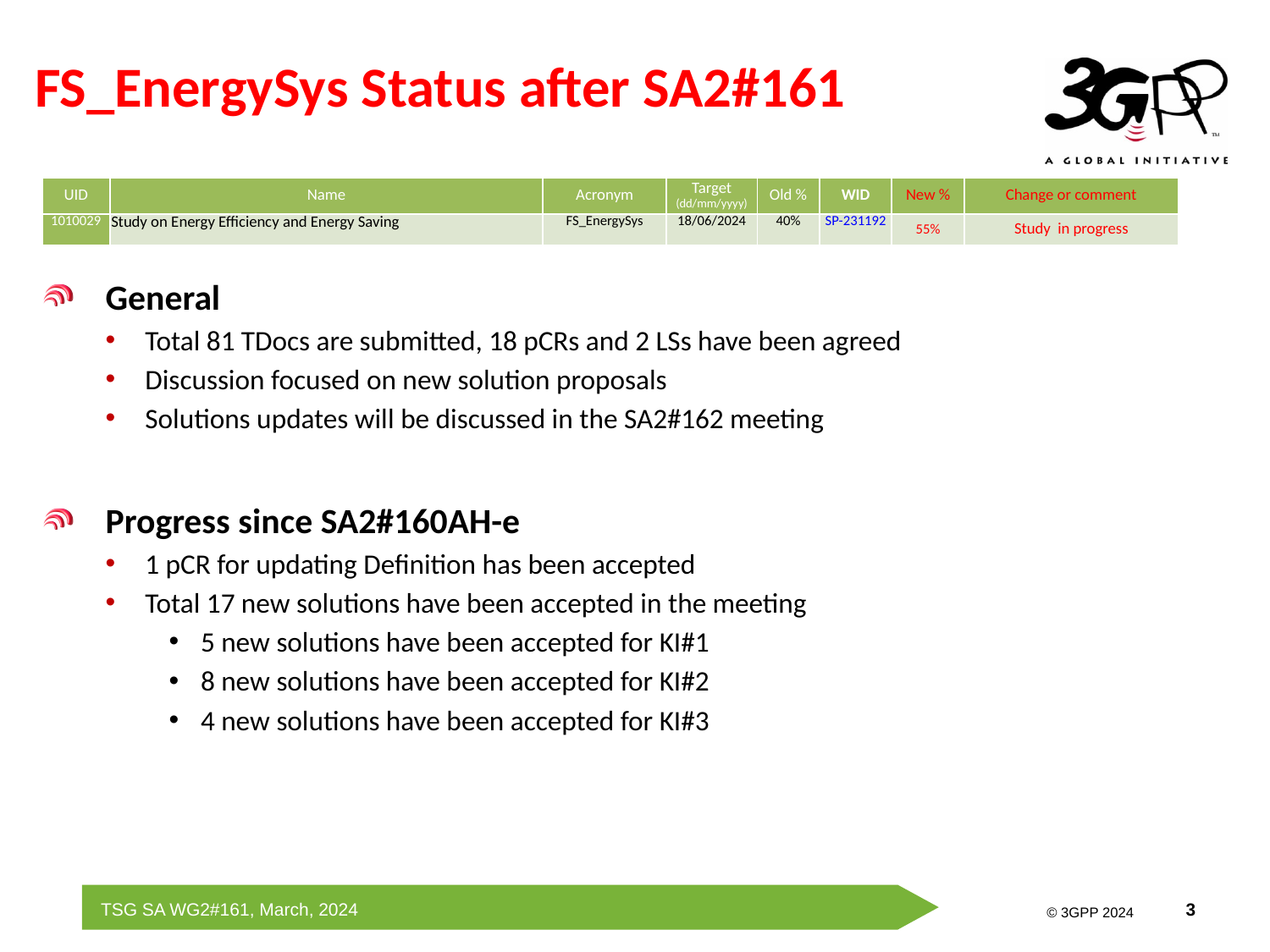

# FS_EnergySys Status after SA2#161
| UID | Name | Acronym | Target (dd/mm/yyyy) | Old % | WID | New % | Change or comment |
| --- | --- | --- | --- | --- | --- | --- | --- |
| 1010029 | Study on Energy Efficiency and Energy Saving | FS\_EnergySys | 18/06/2024 | 40% | SP-231192 | 55% | Study in progress |
General
Total 81 TDocs are submitted, 18 pCRs and 2 LSs have been agreed
Discussion focused on new solution proposals
Solutions updates will be discussed in the SA2#162 meeting

Progress since SA2#160AH-e
1 pCR for updating Definition has been accepted
Total 17 new solutions have been accepted in the meeting
5 new solutions have been accepted for KI#1
8 new solutions have been accepted for KI#2
4 new solutions have been accepted for KI#3